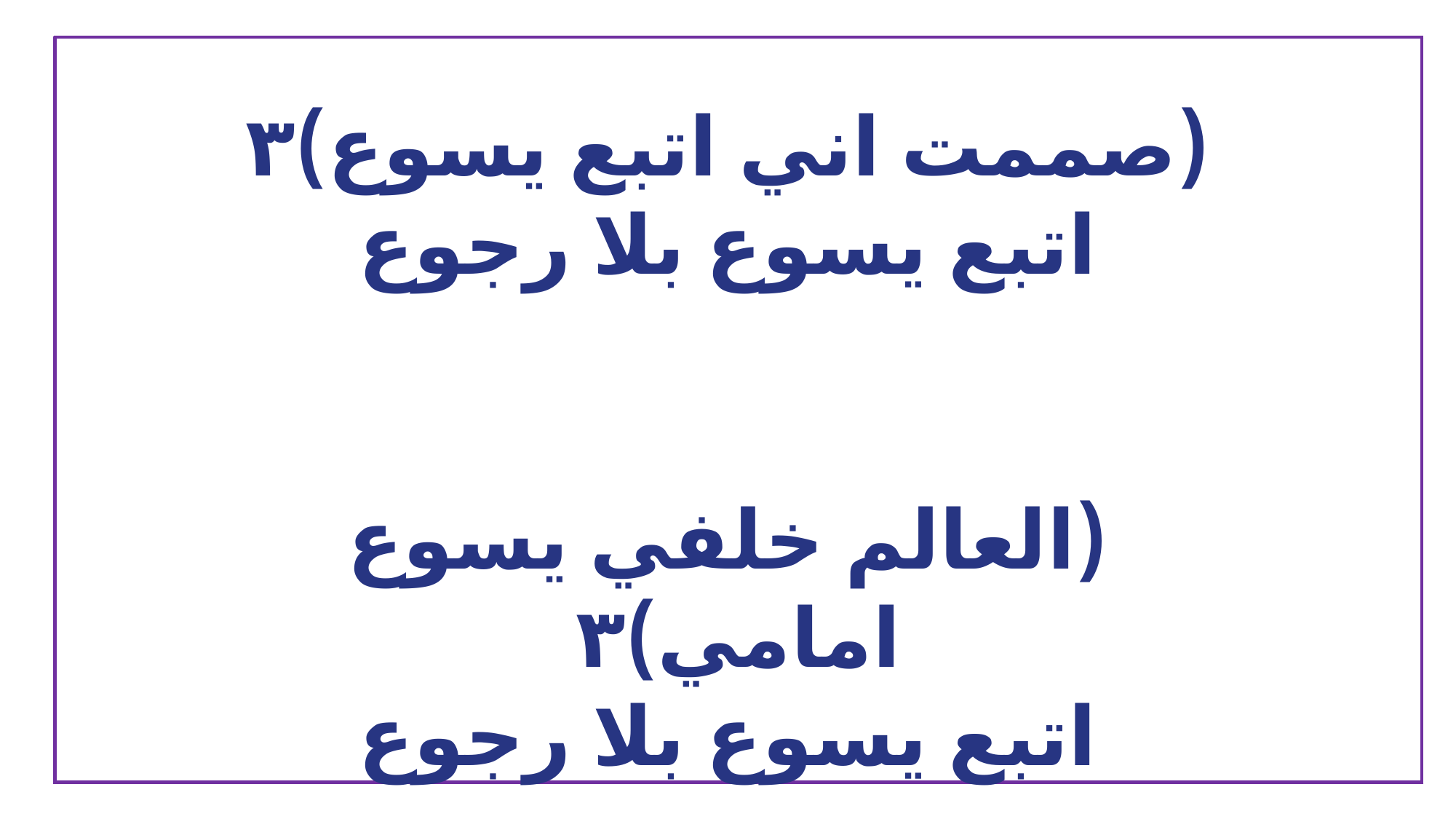

(صممت اني اتبع يسوع)٣
اتبع يسوع بلا رجوع

(العالم خلفي يسوع امامي)٣
اتبع يسوع بلا رجوع